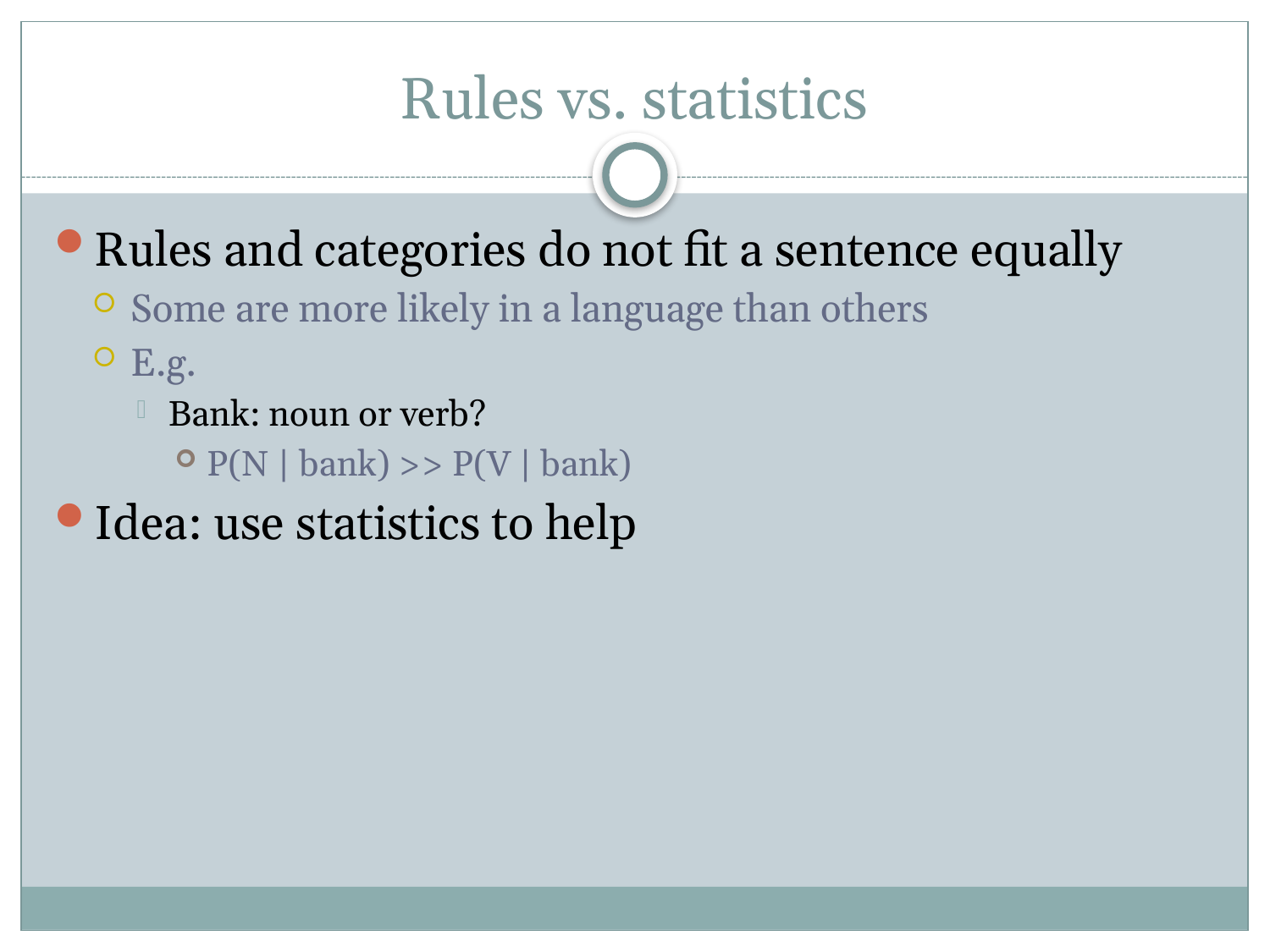

# Rules vs. statistics
Rules and categories do not fit a sentence equally
Some are more likely in a language than others
E.g.
Bank: noun or verb?
P(N | bank) >> P(V | bank)
Idea: use statistics to help